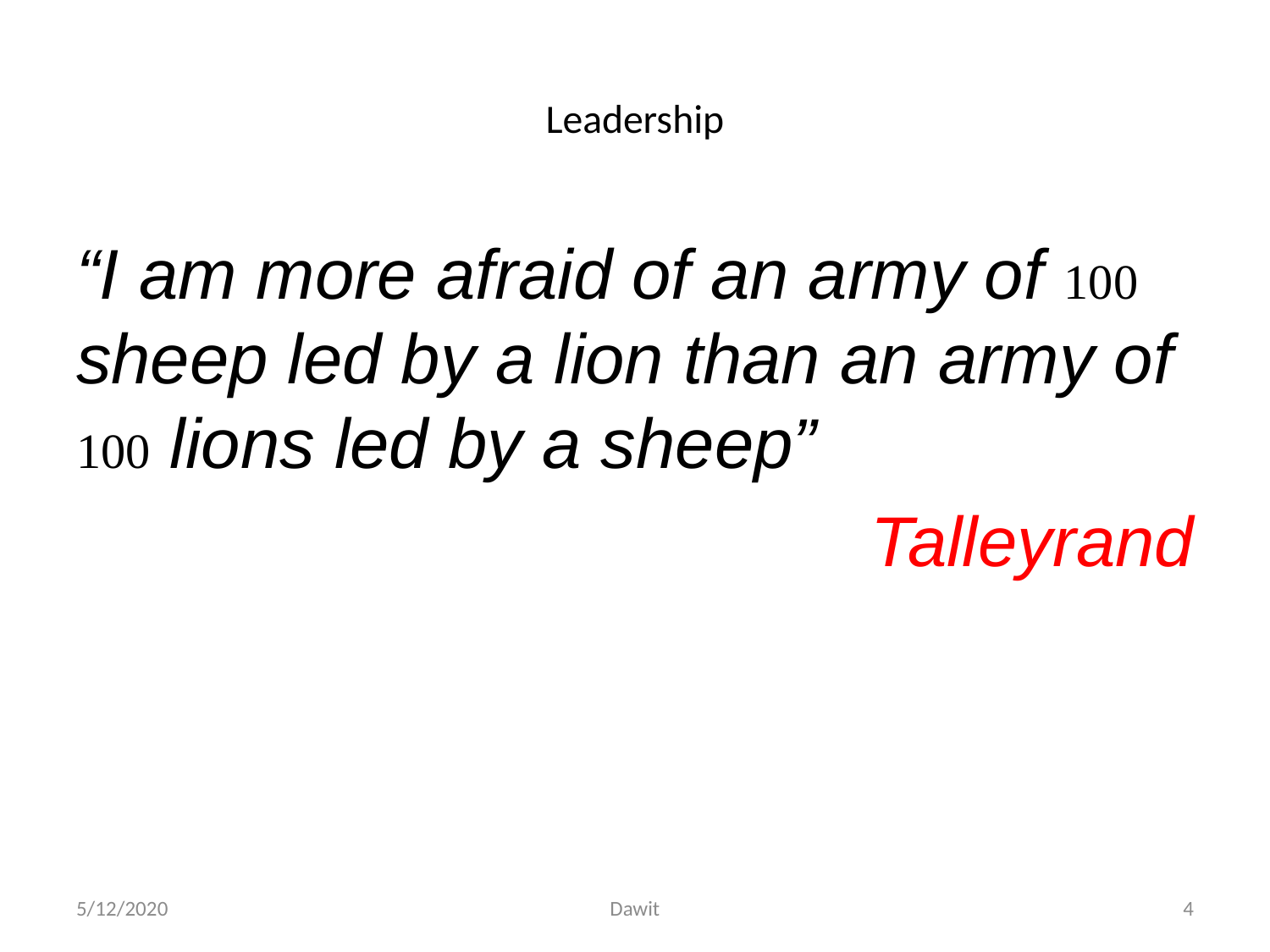

# Leadership
“I am more afraid of an army of 100 sheep led by a lion than an army of 100 lions led by a sheep”
Talleyrand
5/12/2020
Dawit
4